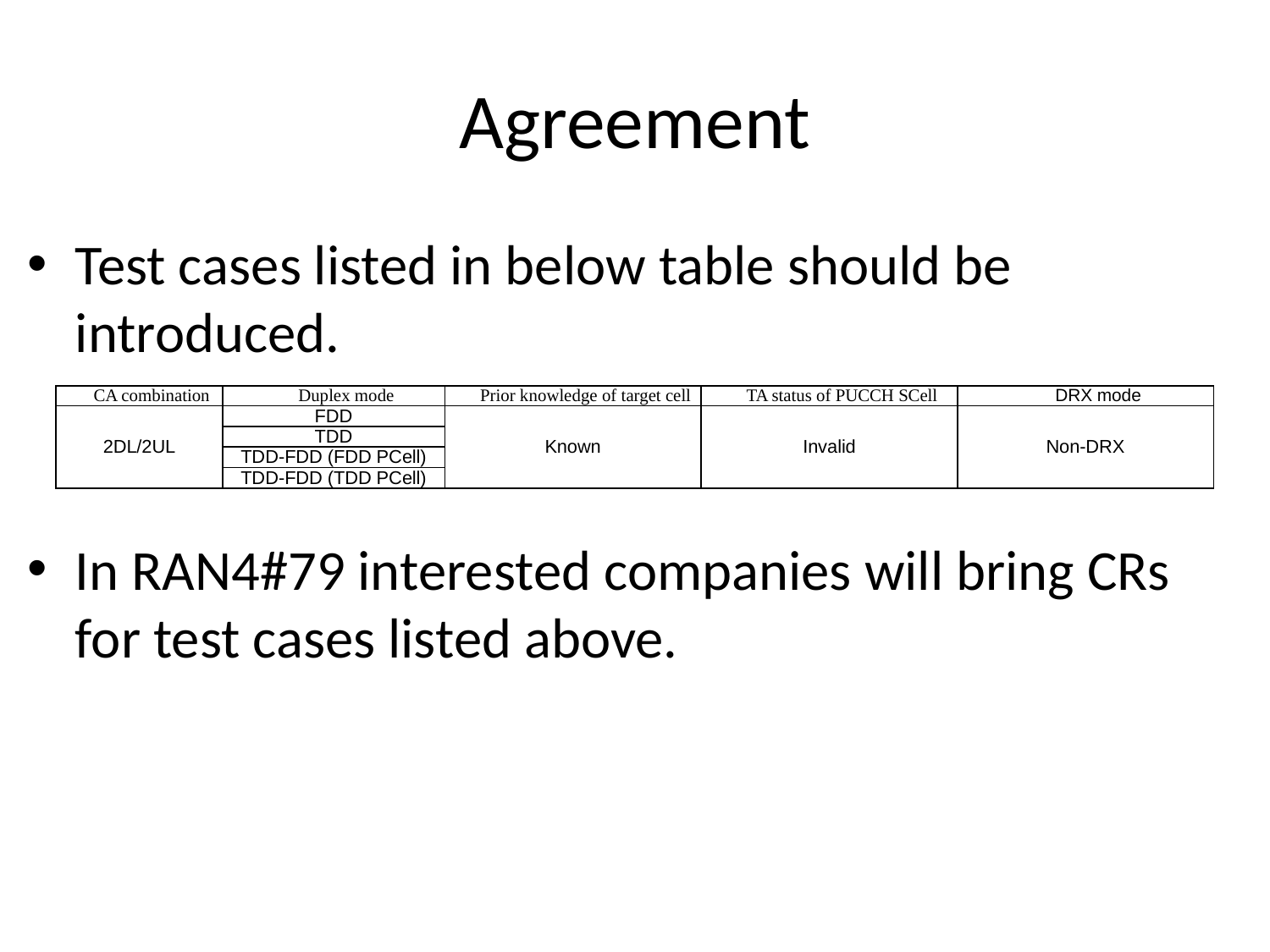

# Agreement

Test cases listed in below table should be introduced.

In RAN4#79 interested companies will bring CRs for test cases listed above.
| CA combination | Duplex mode | Prior knowledge of target cell | TA status of PUCCH SCell | DRX mode |
| --- | --- | --- | --- | --- |
| 2DL/2UL | FDD | Known | Invalid | Non-DRX |
|  | TDD |  |  |  |
|  | TDD-FDD (FDD PCell) |  |  |  |
|  | TDD-FDD (TDD PCell) |  |  |  |